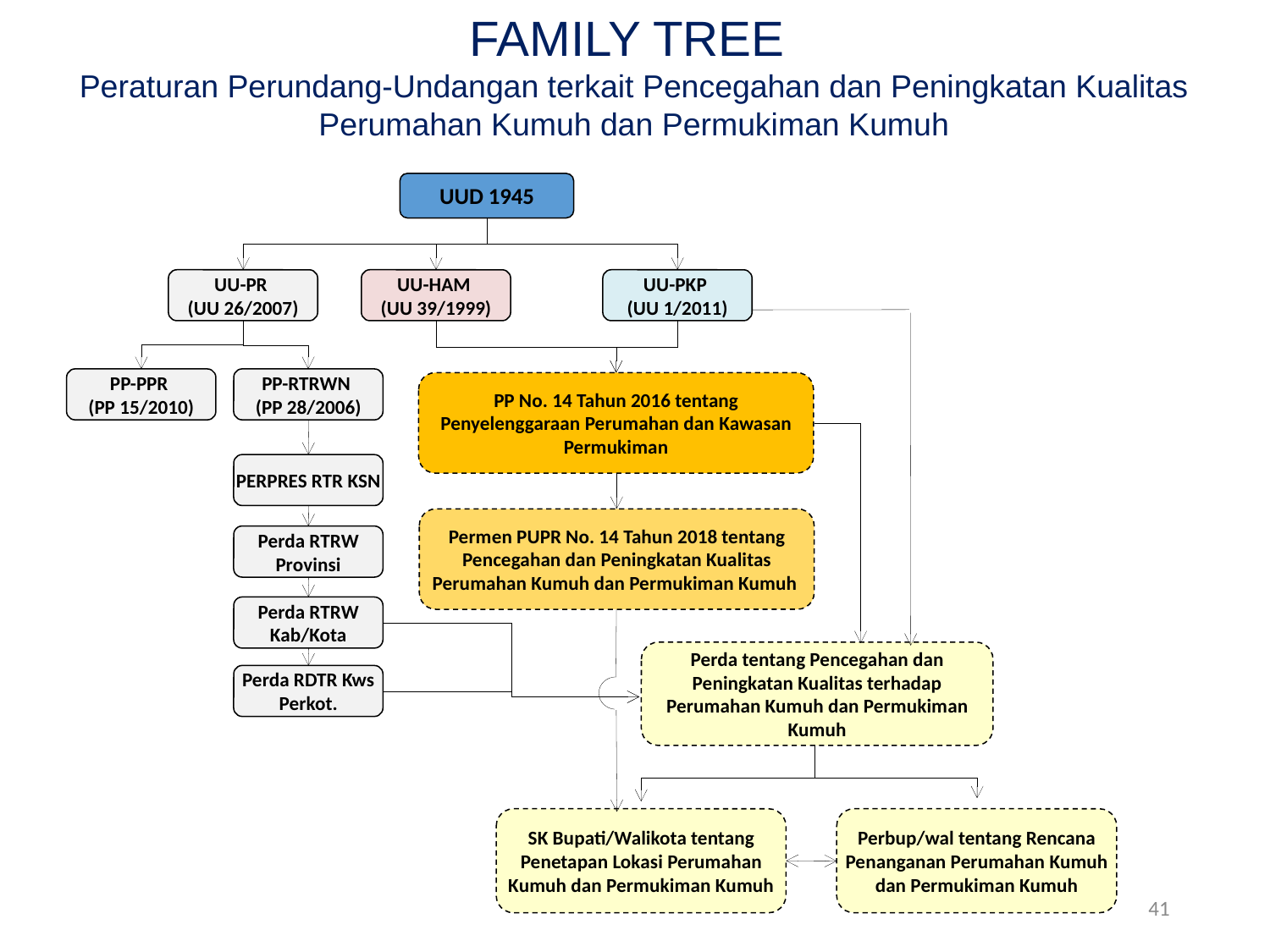

FAMILY TREE
Peraturan Perundang-Undangan terkait Pencegahan dan Peningkatan Kualitas Perumahan Kumuh dan Permukiman Kumuh

UUD 1945

UU-PR
(UU 26/2007)
UU-HAM
(UU 39/1999)
UU-PKP
(UU 1/2011)

PP-PPR
(PP 15/2010)
PP-RTRWN
(PP 28/2006)
PP No. 14 Tahun 2016 tentang Penyelenggaraan Perumahan dan Kawasan Permukiman

PERPRES RTR KSN

Permen PUPR No. 14 Tahun 2018 tentang Pencegahan dan Peningkatan Kualitas Perumahan Kumuh dan Permukiman Kumuh

Perda RTRW Provinsi

Perda RTRW Kab/Kota

Perda tentang Pencegahan dan Peningkatan Kualitas terhadap Perumahan Kumuh dan Permukiman Kumuh

Perda RDTR Kws Perkot.

SK Bupati/Walikota tentang Penetapan Lokasi Perumahan Kumuh dan Permukiman Kumuh
Perbup/wal tentang Rencana Penanganan Perumahan Kumuh dan Permukiman Kumuh

41